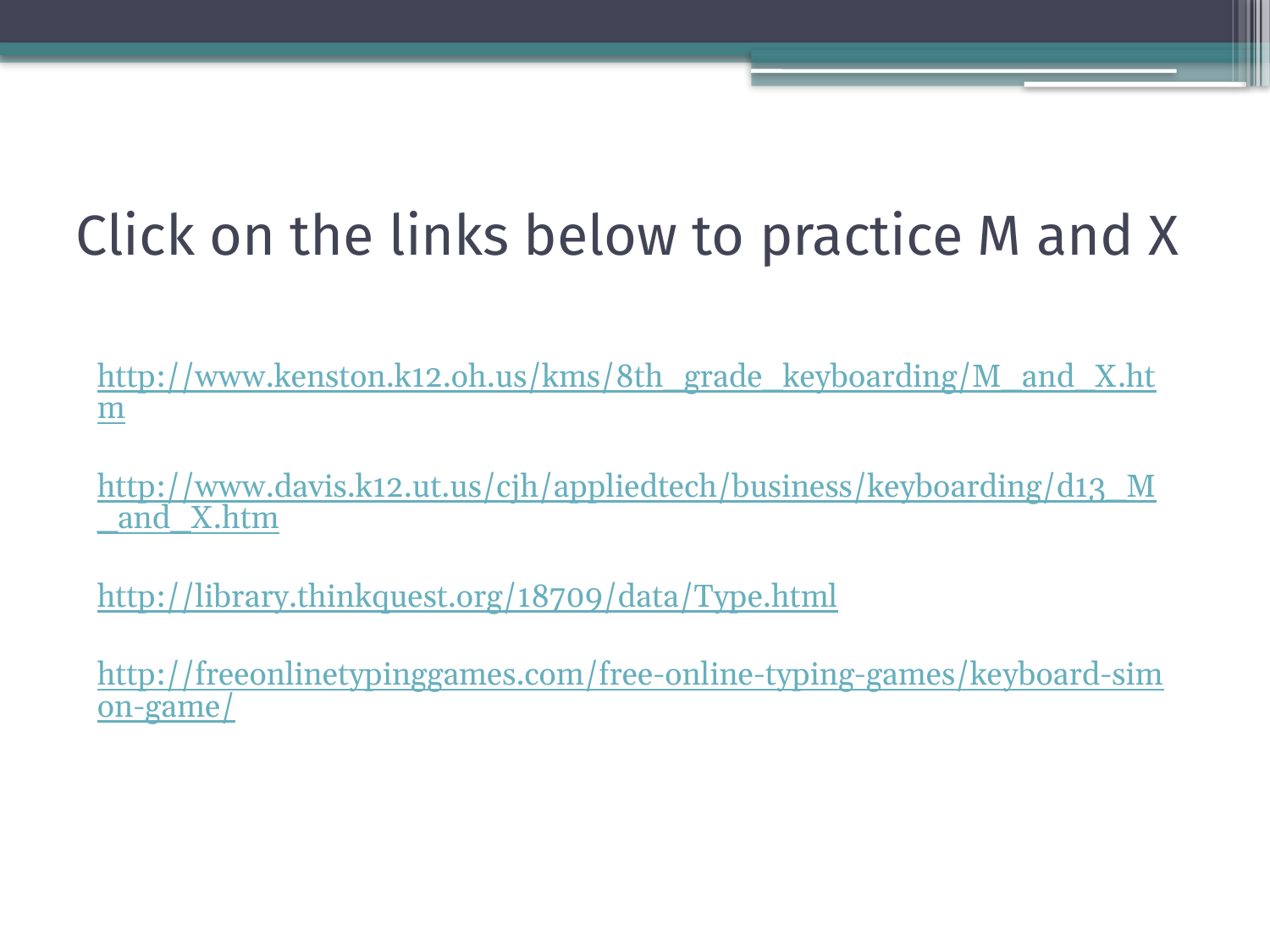

# Click on the links below to practice M and X
http://www.kenston.k12.oh.us/kms/8th_grade_keyboarding/M_and_X.htm

http://www.davis.k12.ut.us/cjh/appliedtech/business/keyboarding/d13_M_and_X.htm

http://library.thinkquest.org/18709/data/Type.html

http://freeonlinetypinggames.com/free-online-typing-games/keyboard-simon-game/